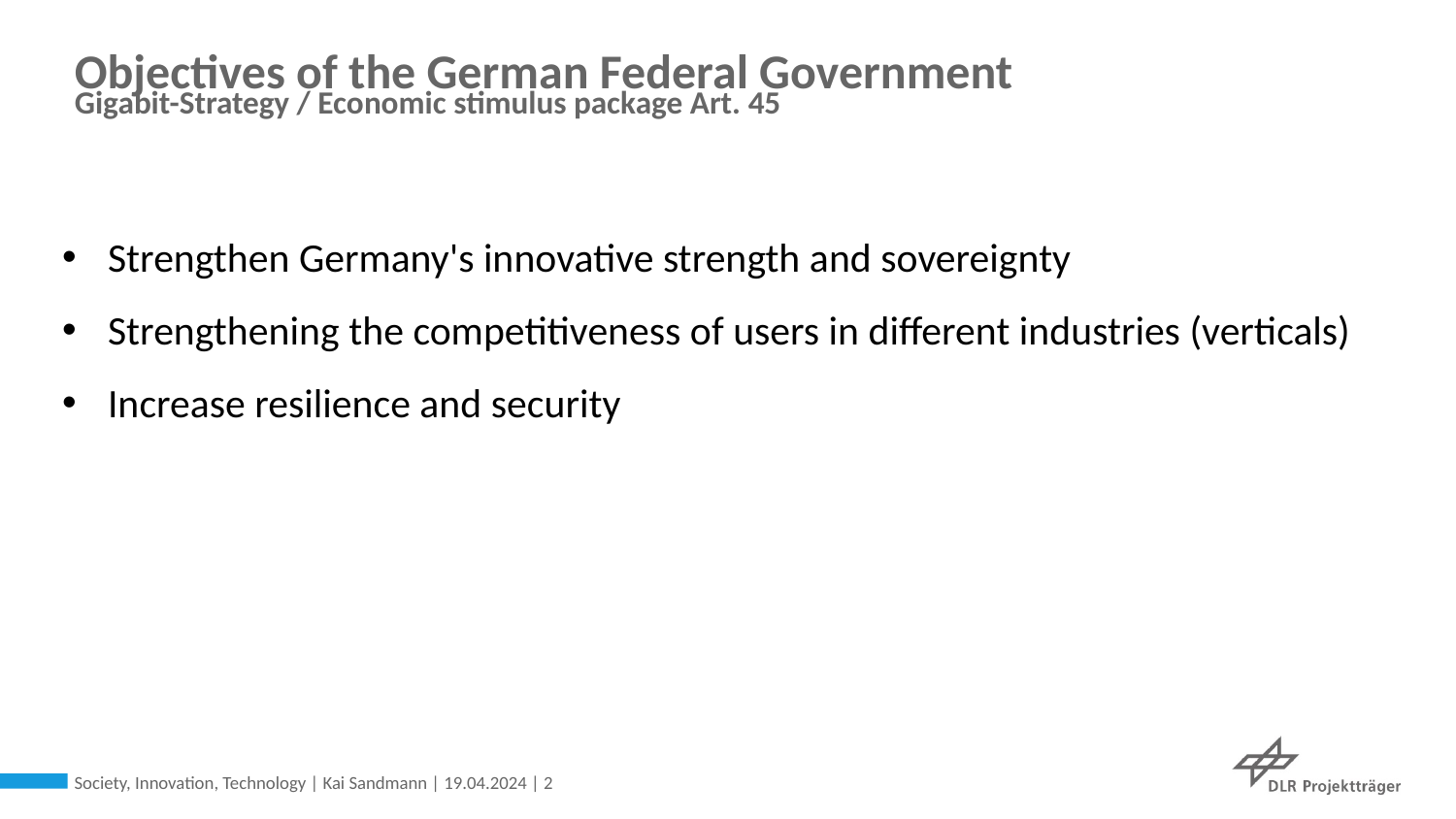

Objectives of the German Federal Government
Gigabit-Strategy / Economic stimulus package Art. 45

Strengthen Germany's innovative strength and sovereignty
Strengthening the competitiveness of users in different industries (verticals)
Increase resilience and security